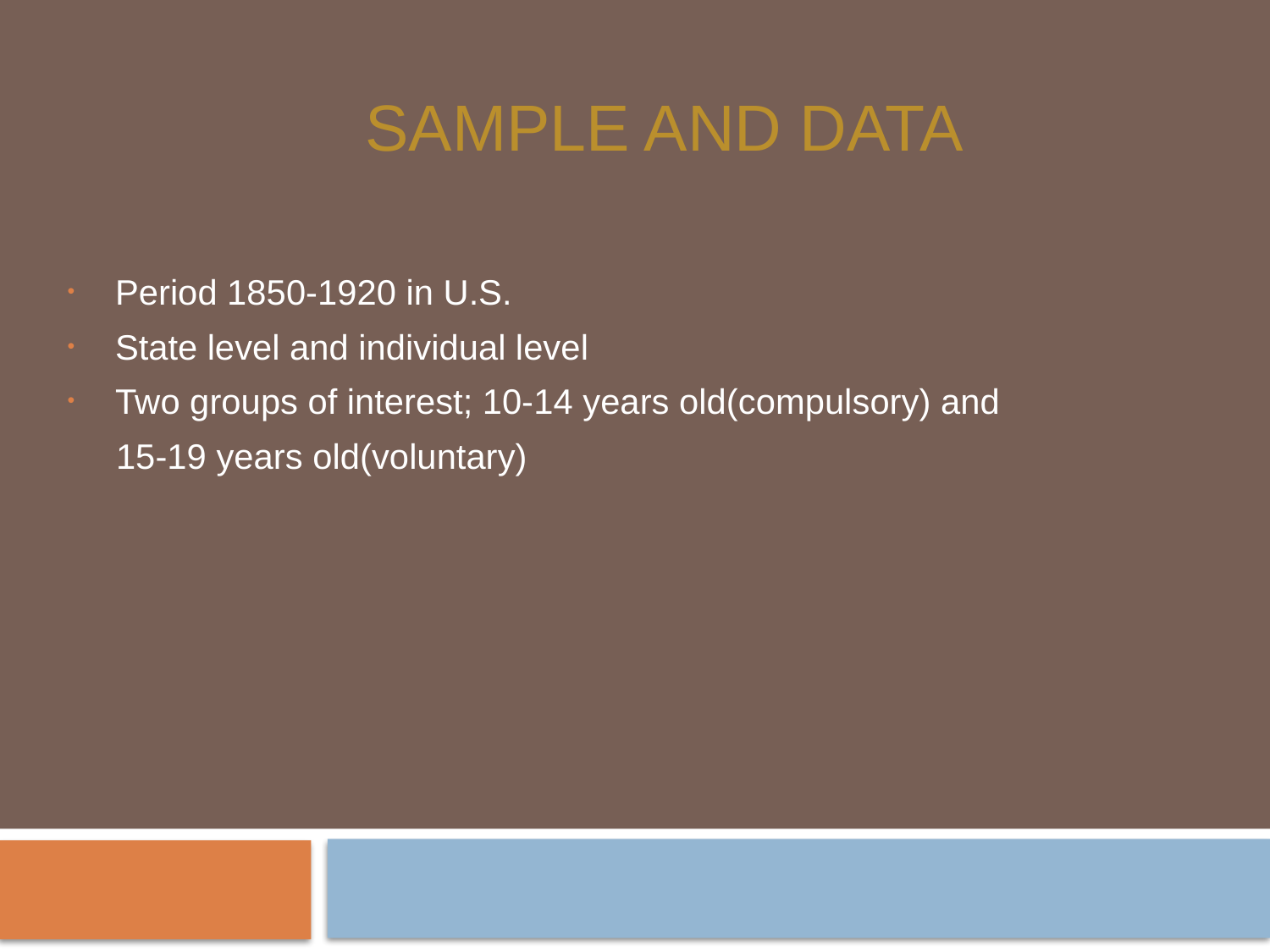

# Sample and data
Period 1850-1920 in U.S.
State level and individual level
Two groups of interest; 10-14 years old(compulsory) and
     15-19 years old(voluntary)